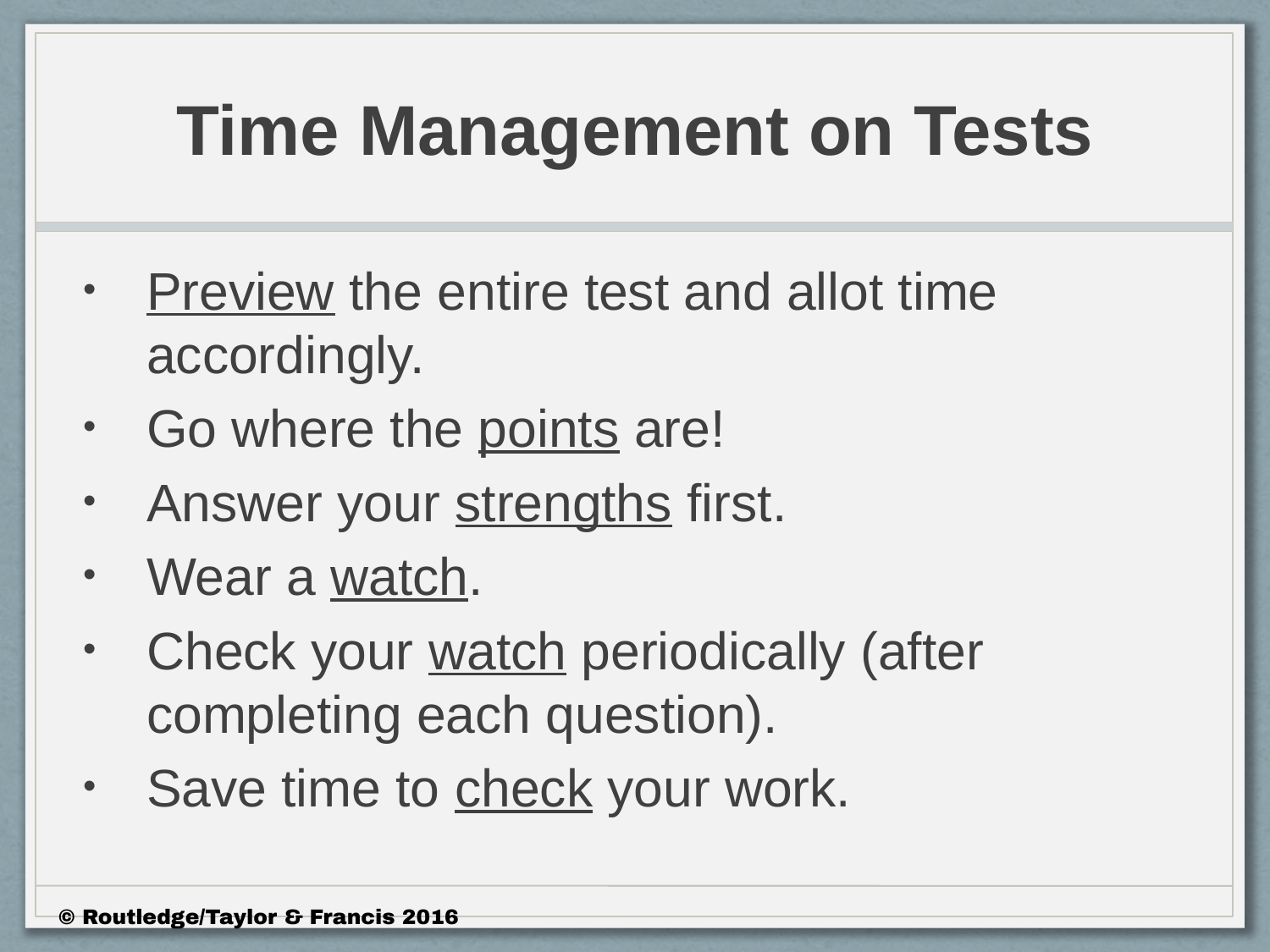

# Time Management on Tests
Preview the entire test and allot time accordingly.
Go where the points are!
Answer your strengths first.
Wear a watch.
Check your watch periodically (after completing each question).
Save time to check your work.
© Routledge/Taylor & Francis 2016